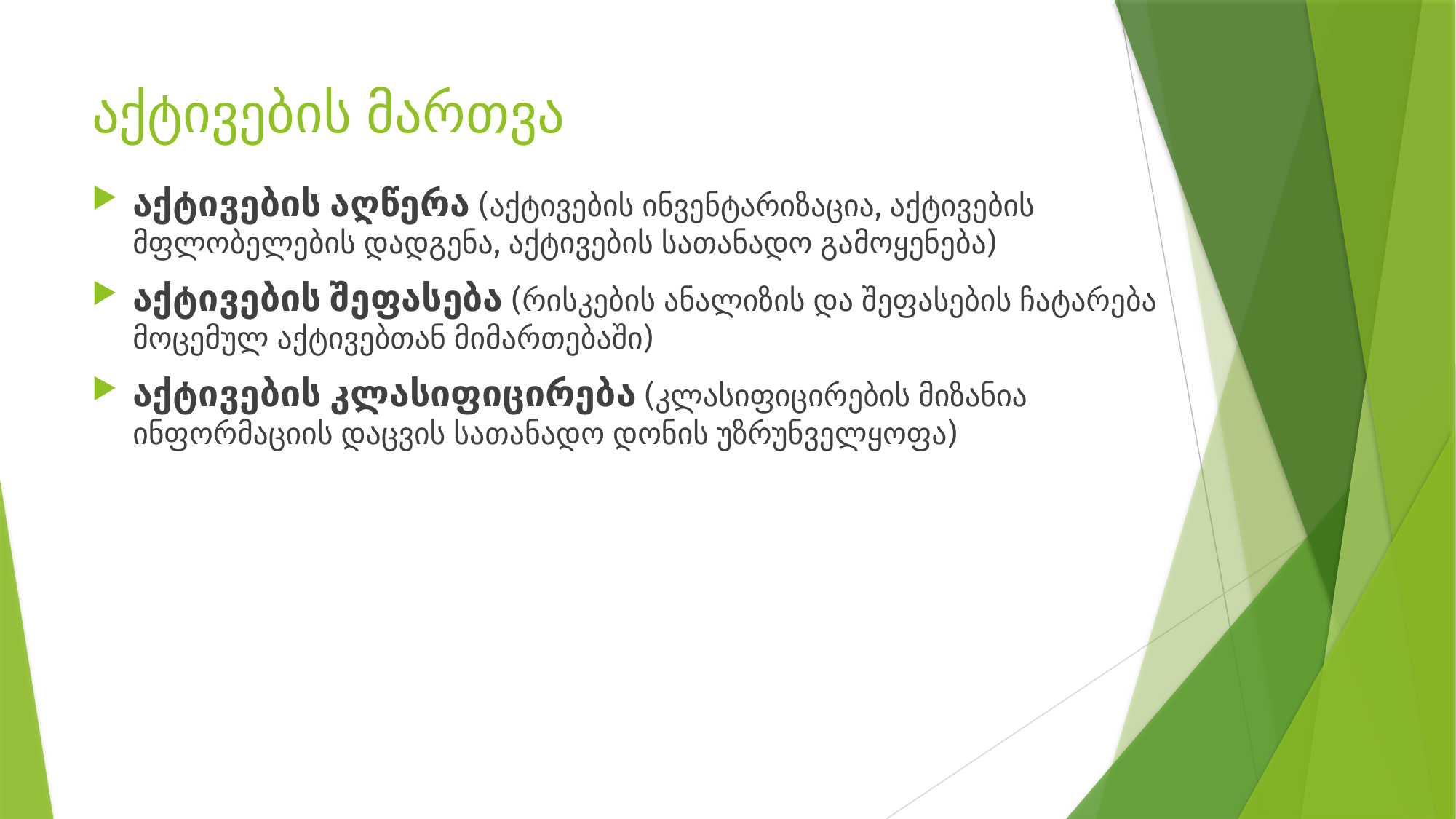

# აქტივების მართვა
აქტივების აღწერა (აქტივების ინვენტარიზაცია, აქტივების მფლობელების დადგენა, აქტივების სათანადო გამოყენება)
აქტივების შეფასება (რისკების ანალიზის და შეფასების ჩატარება მოცემულ აქტივებთან მიმართებაში)
აქტივების კლასიფიცირება (კლასიფიცირების მიზანია ინფორმაციის დაცვის სათანადო დონის უზრუნველყოფა)